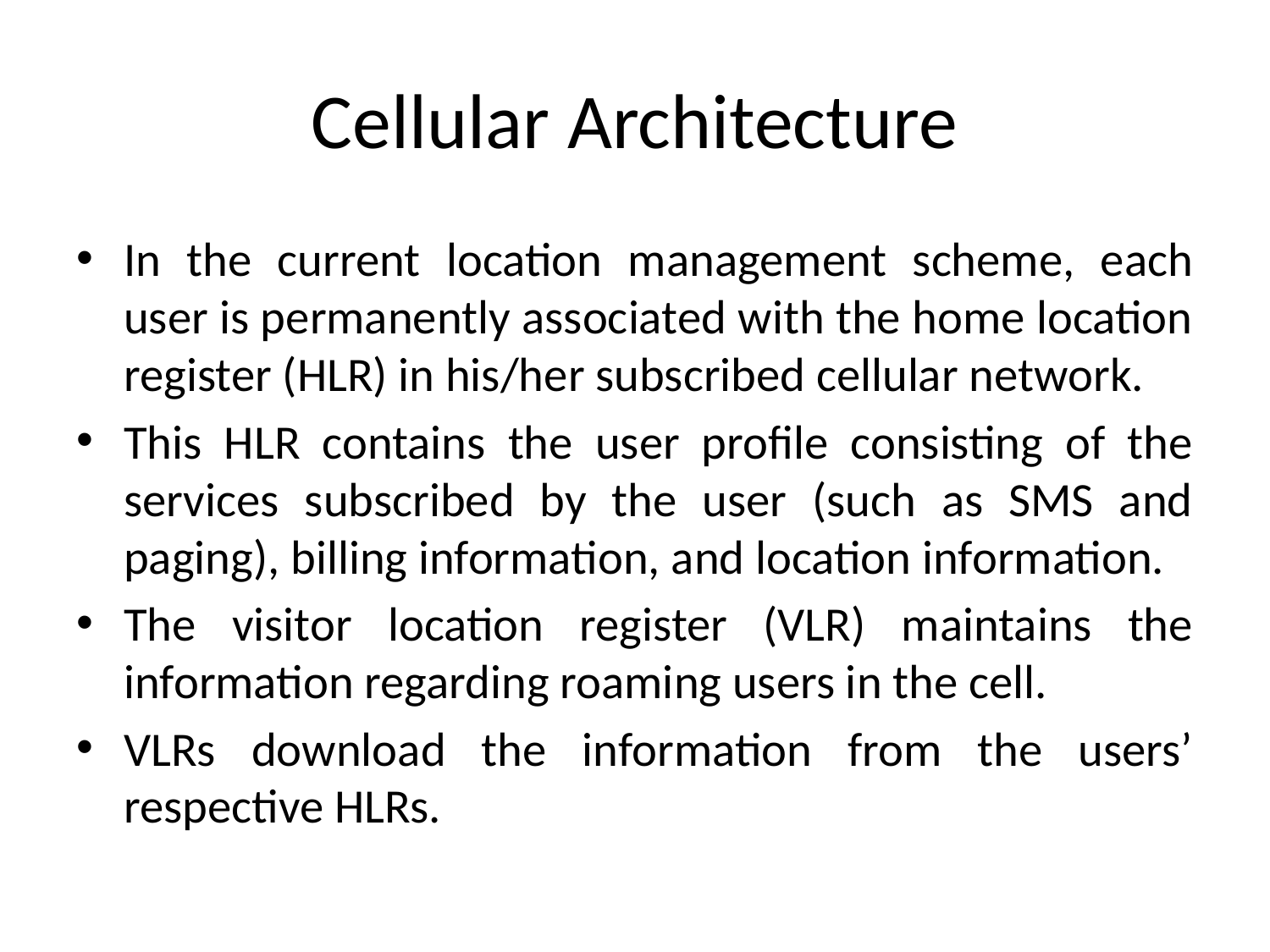

# Cellular Architecture
In the current location management scheme, each user is permanently associated with the home location register (HLR) in his/her subscribed cellular network.
This HLR contains the user profile consisting of the services subscribed by the user (such as SMS and paging), billing information, and location information.
The visitor location register (VLR) maintains the information regarding roaming users in the cell.
VLRs download the information from the users’ respective HLRs.